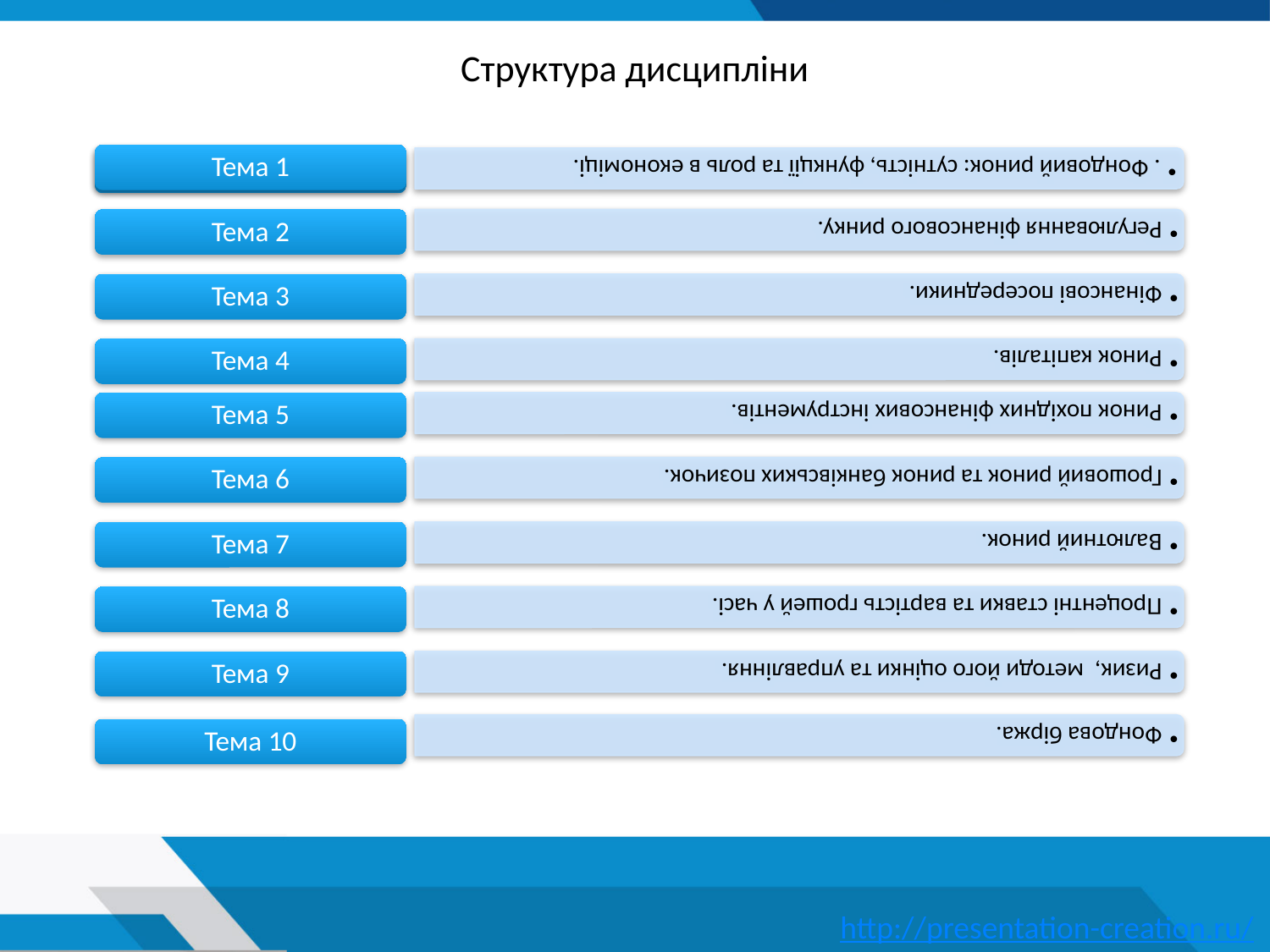

# Структура дисципліни
. Фондовий ринок: сутність, функції та роль в економіці.

Фондова біржа.
Тема 1
Ринок капіталів.
Тема 4
Регулювання фінансового ринку.
Тема 2
Фінансові посередники.
Тема 3
Ринок похідних фінансових інструментів.
Тема 5
Грошовий ринок та ринок банківських позичок.
Тема 6
Валютний ринок.
Тема 8
Процентні ставки та вартість грошей у часі.
Тема 7
Ризик,  методи його оцінки та управління.
Тема 9
Тема 10